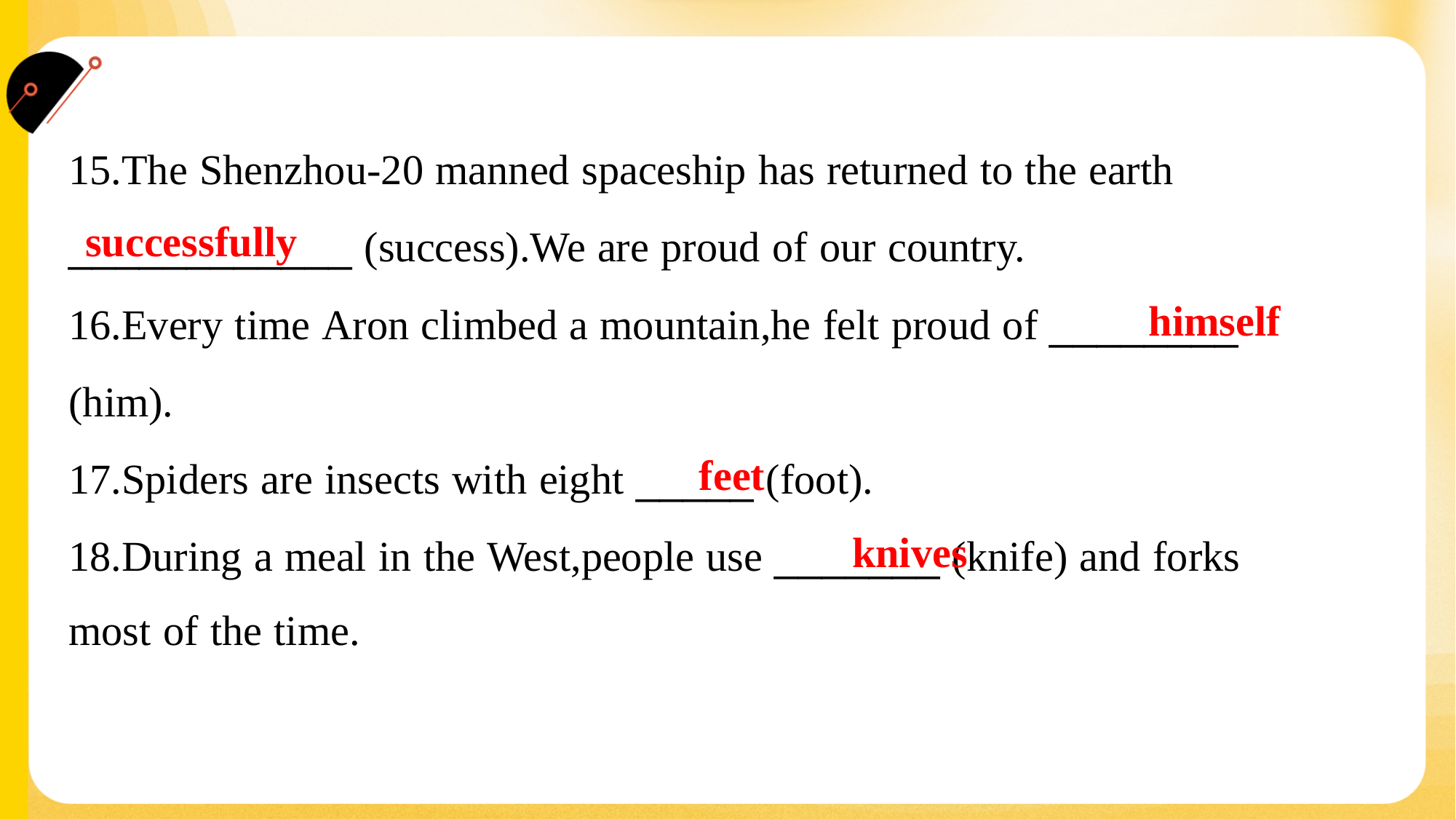

15.The Shenzhou-20 manned spaceship has returned to the earth
____________ (success).We are proud of our country.
16.Every time Aron climbed a mountain,he felt proud of ________
(him).
17.Spiders are insects with eight _____ (foot).
18.During a meal in the West,people use _______ (knife) and forks
most of the time.
successfully
himself
feet
knives